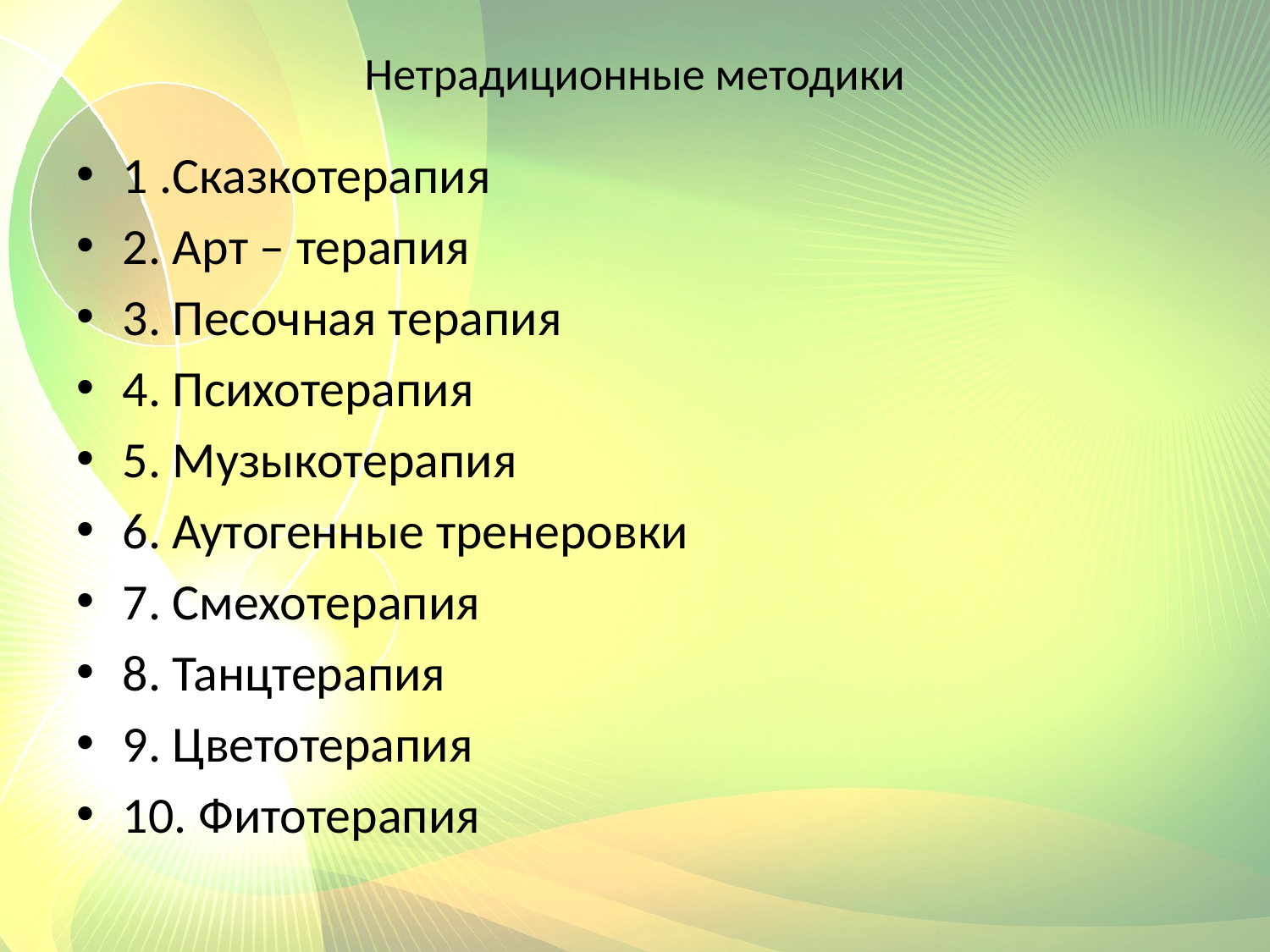

# Нетрадиционные методики
1 .Сказкотерапия
2. Арт – терапия
3. Песочная терапия
4. Психотерапия
5. Музыкотерапия
6. Аутогенные тренеровки
7. Смехотерапия
8. Танцтерапия
9. Цветотерапия
10. Фитотерапия